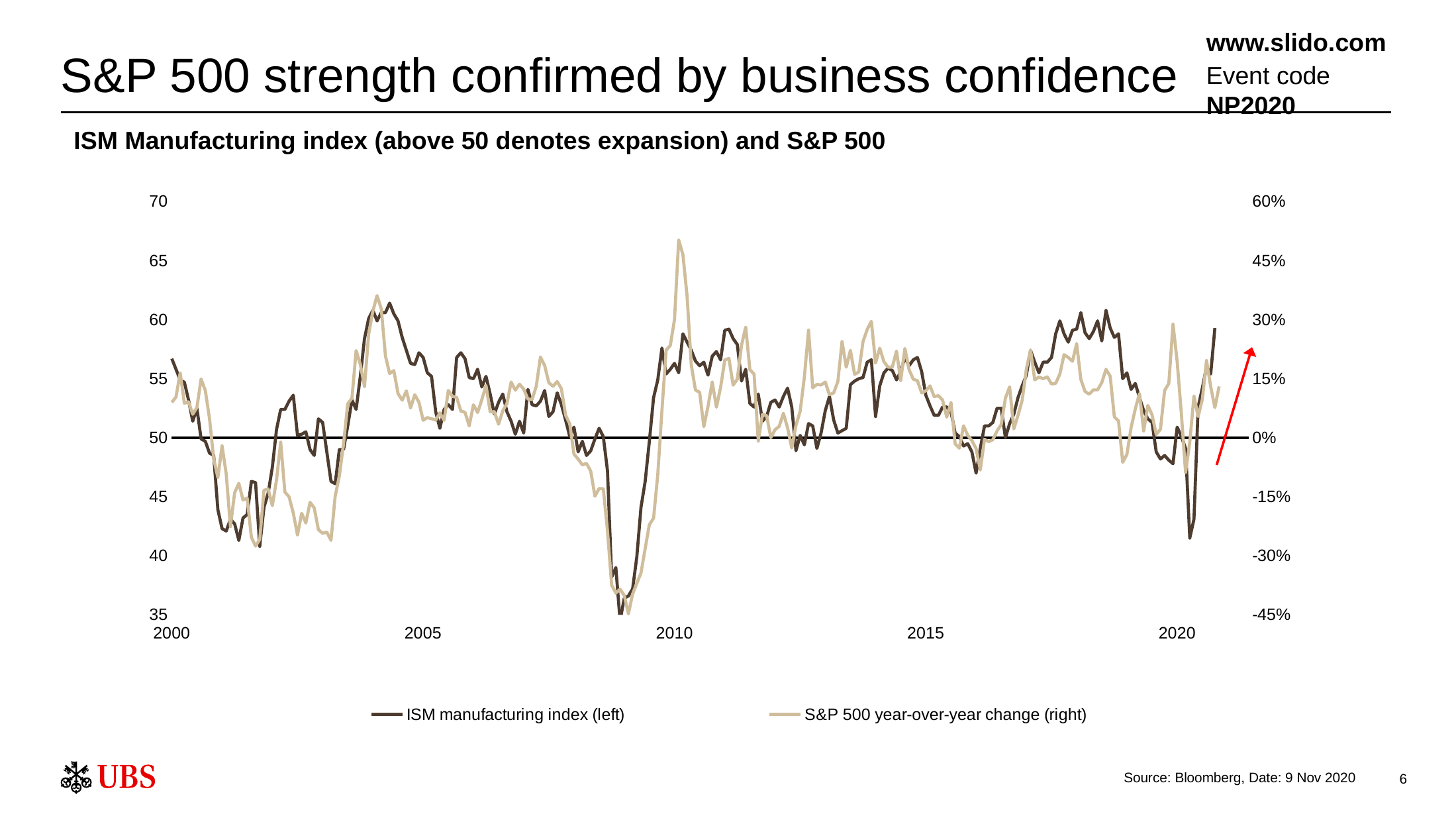

# S&P 500 strength confirmed by business confidence
www.slido.com
Event code NP2020
ISM Manufacturing index (above 50 denotes expansion) and S&P 500

[unsupported chart]

Source: Bloomberg, Date: 9 Nov 2020